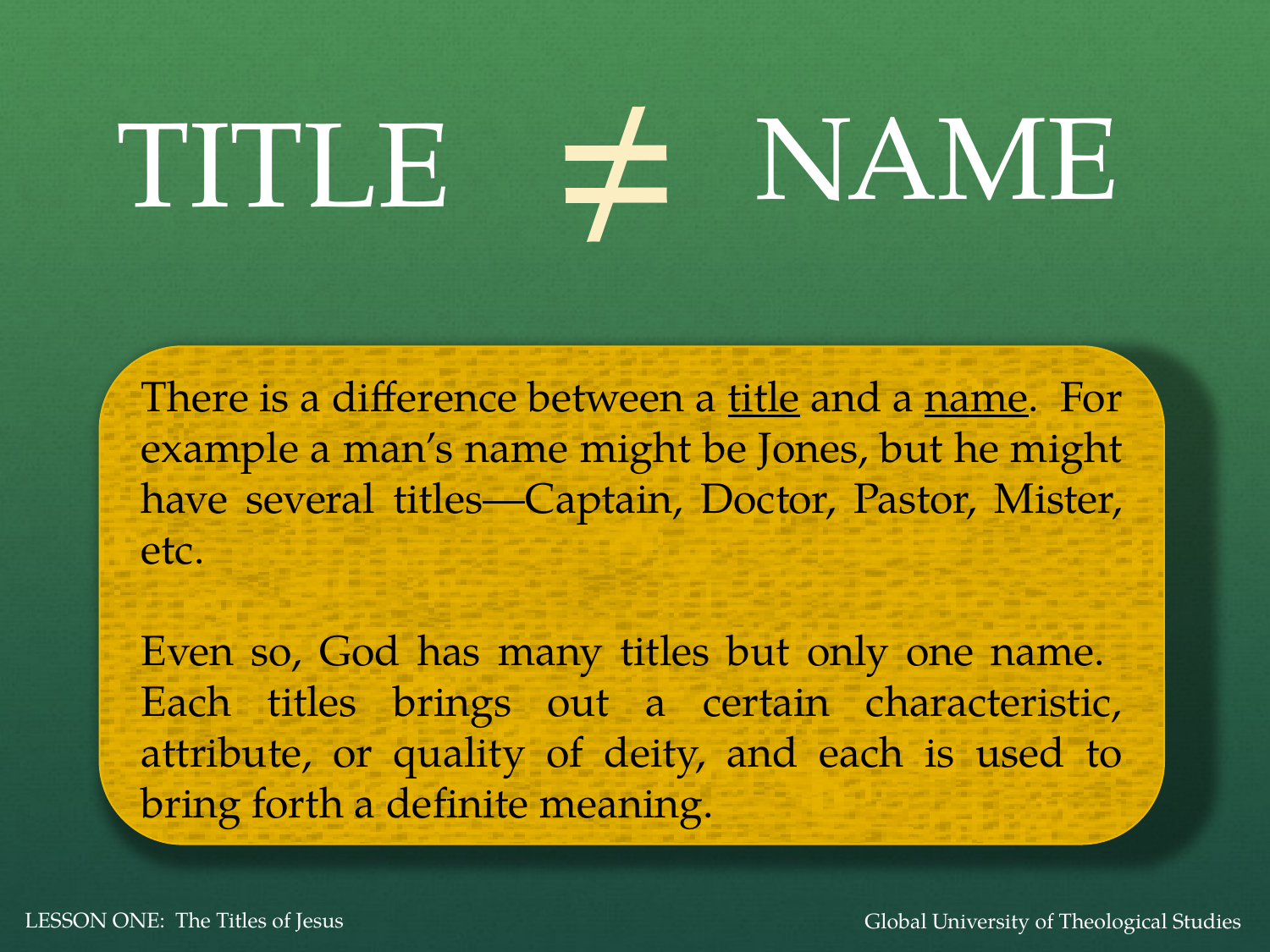

≠
NAME
TITLE

There is a difference between a title and a name.  For example a man’s name might be Jones, but he might have several titles—Captain, Doctor, Pastor, Mister, etc.

Even so, God has many titles but only one name.  Each titles brings out a certain characteristic, attribute, or quality of deity, and each is used to bring forth a definite meaning.
Global University of Theological Studies
LESSON ONE:  The Titles of Jesus